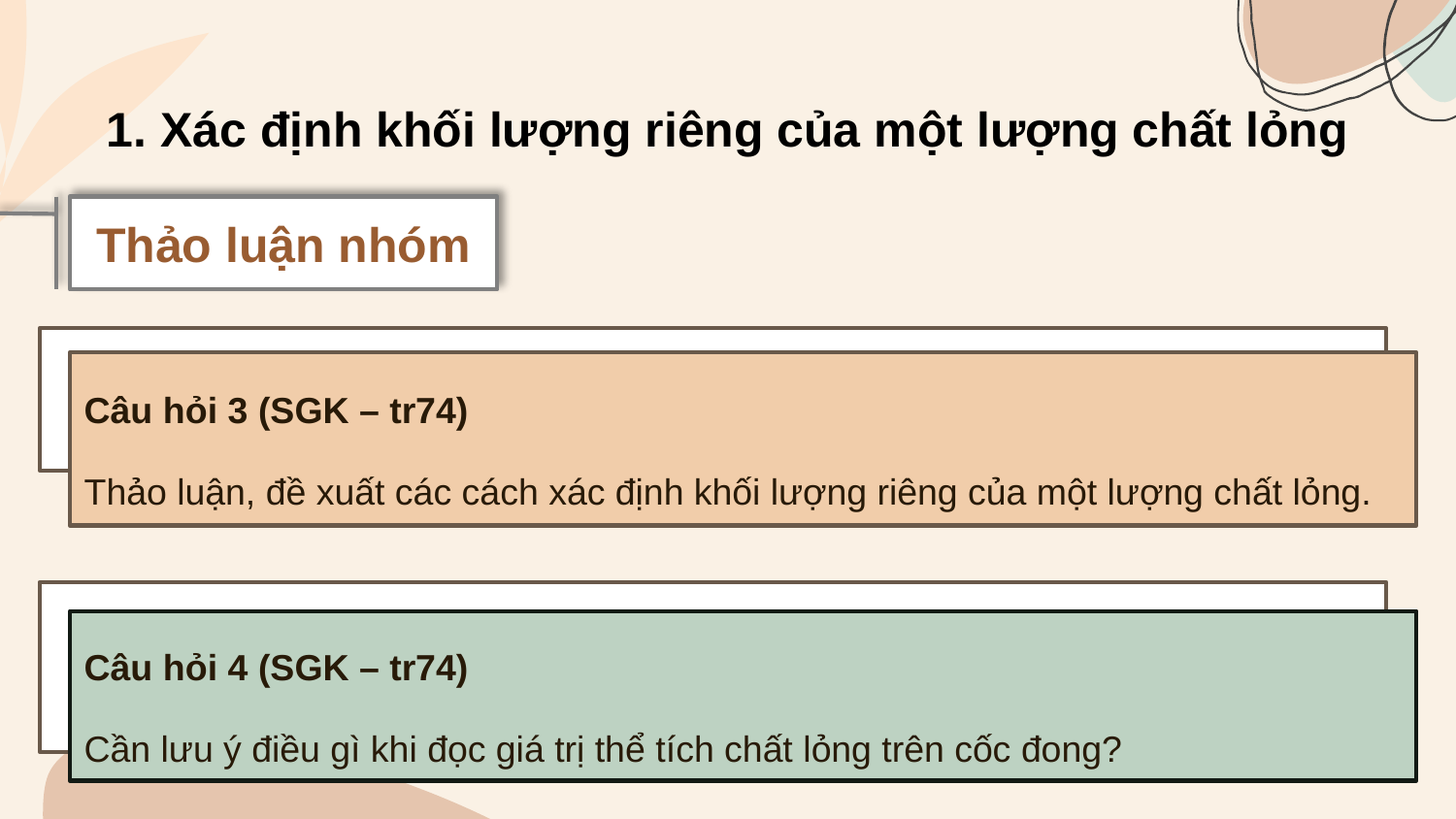

1. Xác định khối lượng riêng của một lượng chất lỏng
Thảo luận nhóm

Câu hỏi 3 (SGK – tr74)
Thảo luận, đề xuất các cách xác định khối lượng riêng của một lượng chất lỏng.

Câu hỏi 4 (SGK – tr74)
Cần lưu ý điều gì khi đọc giá trị thể tích chất lỏng trên cốc đong?